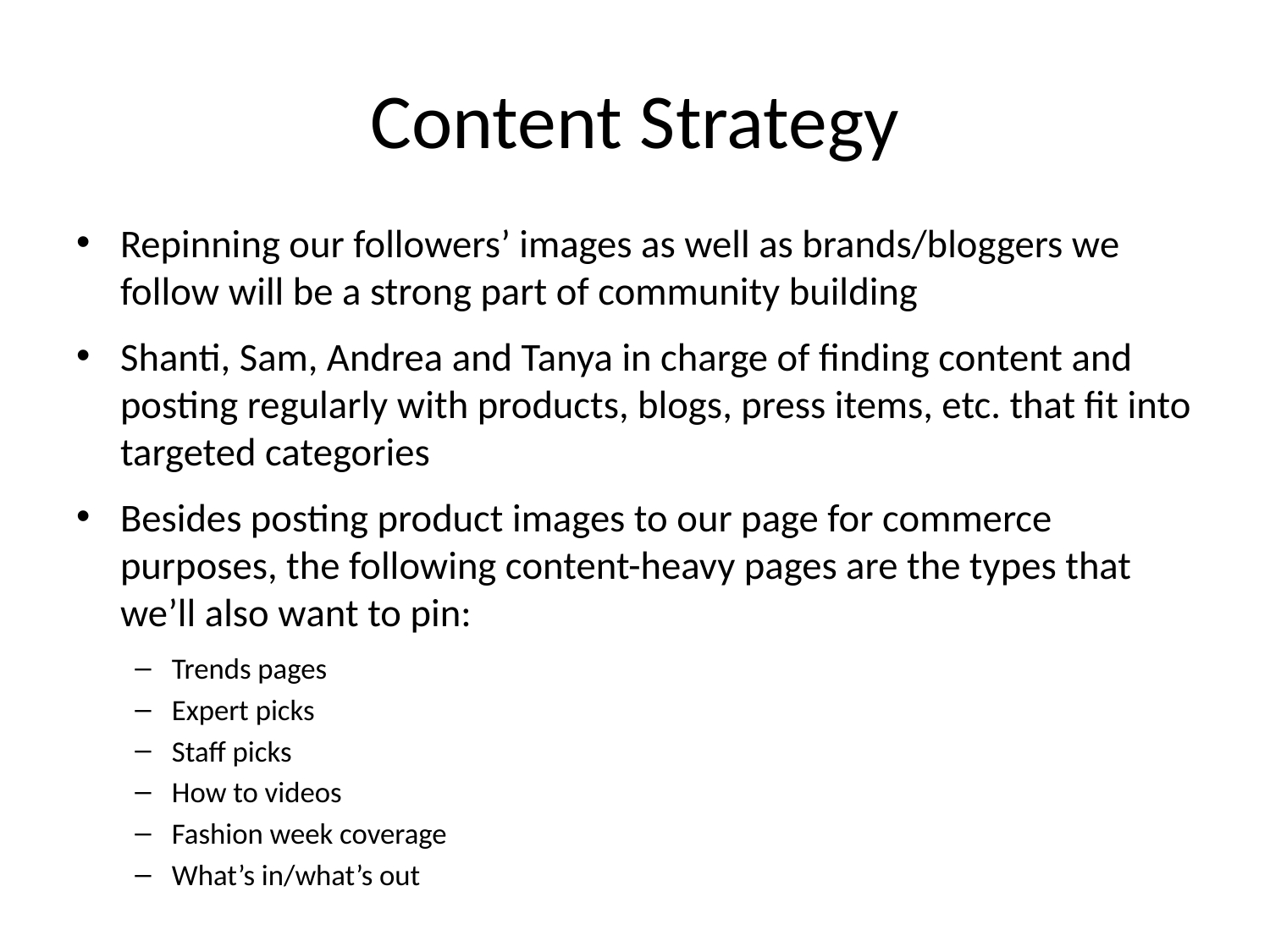

# Content Strategy
Repinning our followers’ images as well as brands/bloggers we follow will be a strong part of community building
Shanti, Sam, Andrea and Tanya in charge of finding content and posting regularly with products, blogs, press items, etc. that fit into targeted categories
Besides posting product images to our page for commerce purposes, the following content-heavy pages are the types that we’ll also want to pin:
Trends pages
Expert picks
Staff picks
How to videos
Fashion week coverage
What’s in/what’s out